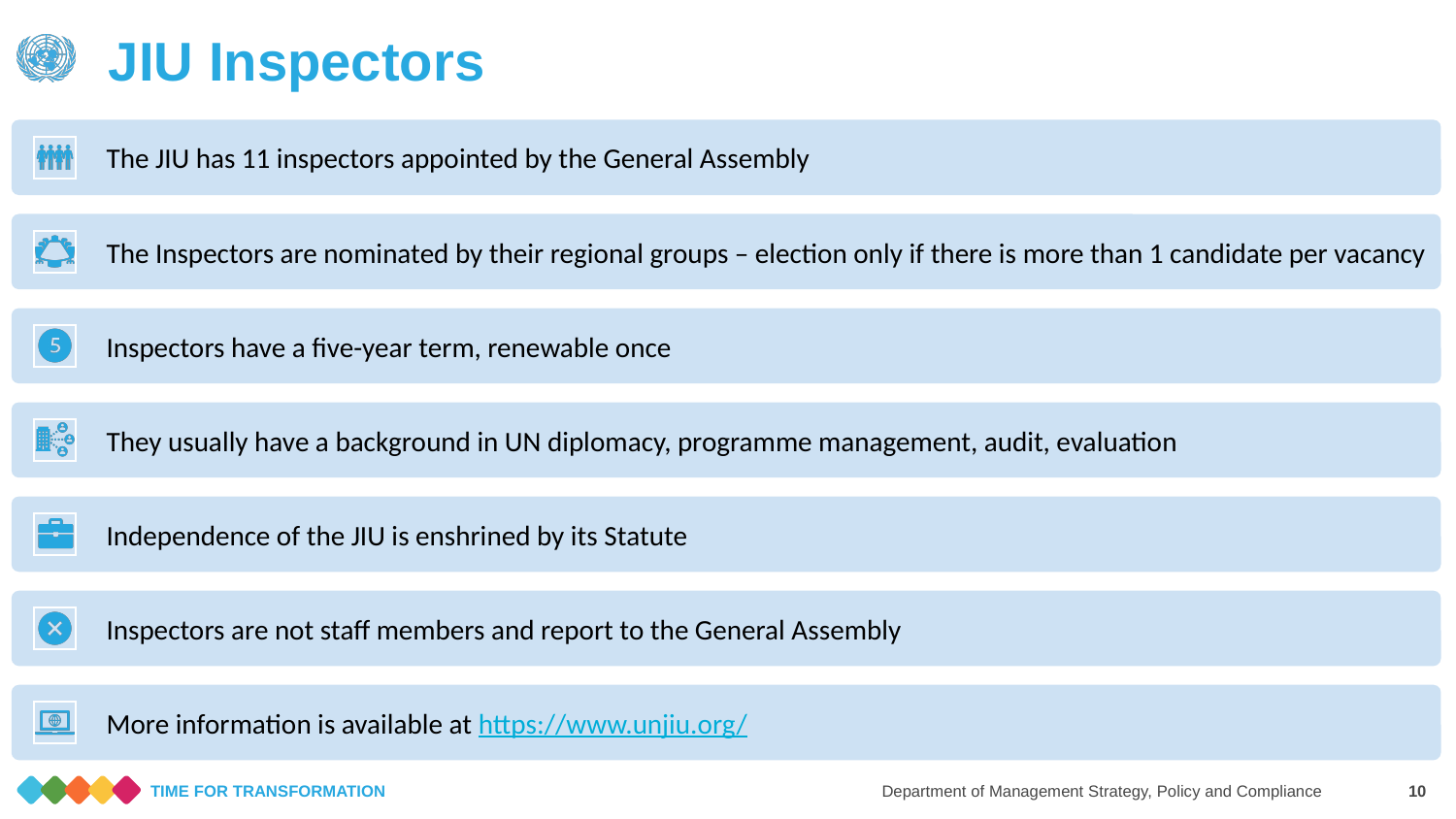

# JIU Inspectors
The JIU has 11 inspectors appointed by the General Assembly
The Inspectors are nominated by their regional groups – election only if there is more than 1 candidate per vacancy
Inspectors have a five-year term, renewable once
They usually have a background in UN diplomacy, programme management, audit, evaluation
Independence of the JIU is enshrined by its Statute
Inspectors are not staff members and report to the General Assembly
More information is available at https://www.unjiu.org/
Department of Management Strategy, Policy and Compliance
10